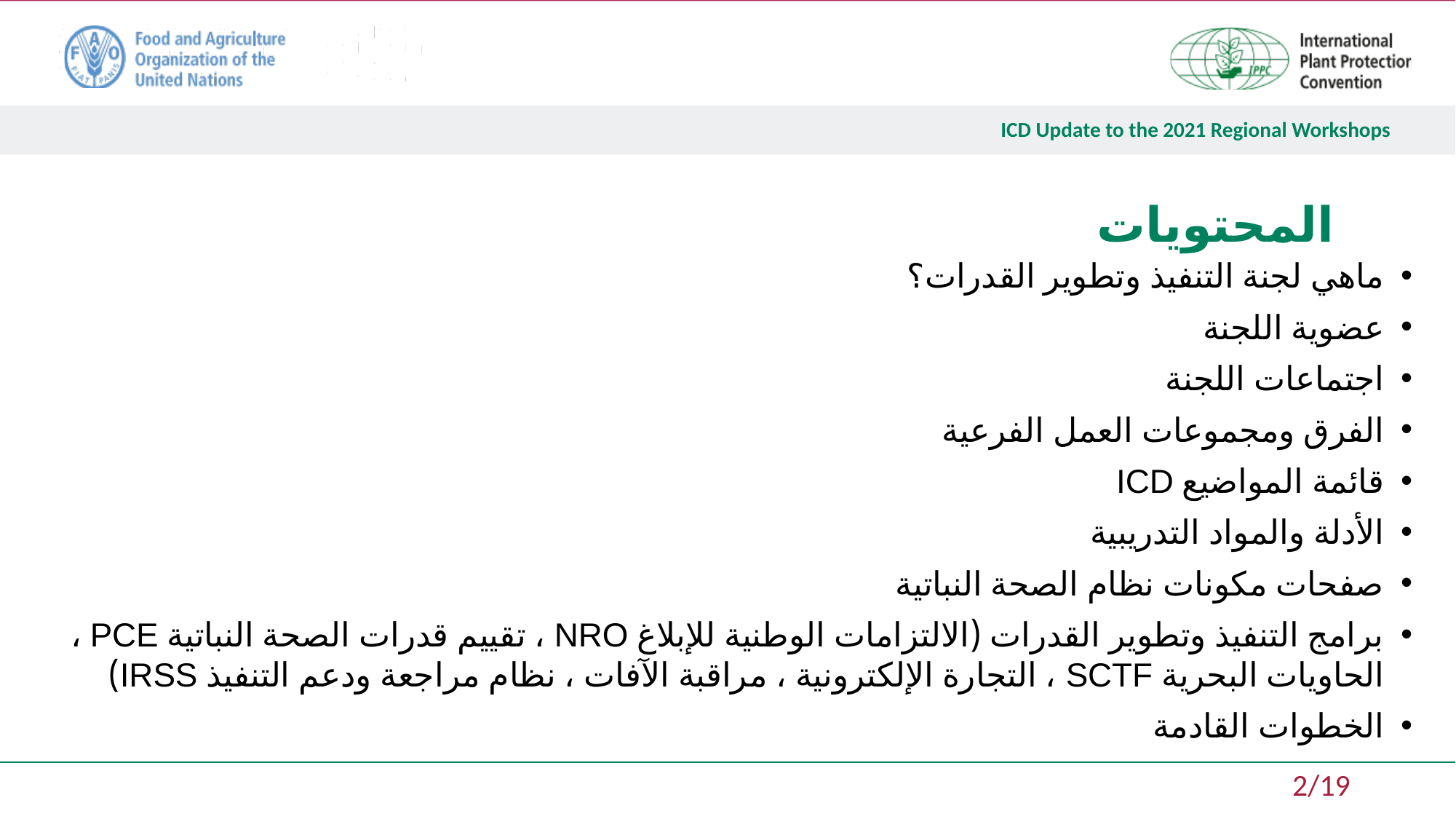

# المحتويات
ماهي لجنة التنفيذ وتطوير القدرات؟
عضوية اللجنة
اجتماعات اللجنة
الفرق ومجموعات العمل الفرعية
قائمة المواضيع ICD
الأدلة والمواد التدريبية
صفحات مكونات نظام الصحة النباتية
برامج التنفيذ وتطوير القدرات (الالتزامات الوطنية للإبلاغ NRO ، تقييم قدرات الصحة النباتية PCE ، الحاويات البحرية SCTF ، التجارة الإلكترونية ، مراقبة الآفات ، نظام مراجعة ودعم التنفيذ IRSS)
الخطوات القادمة